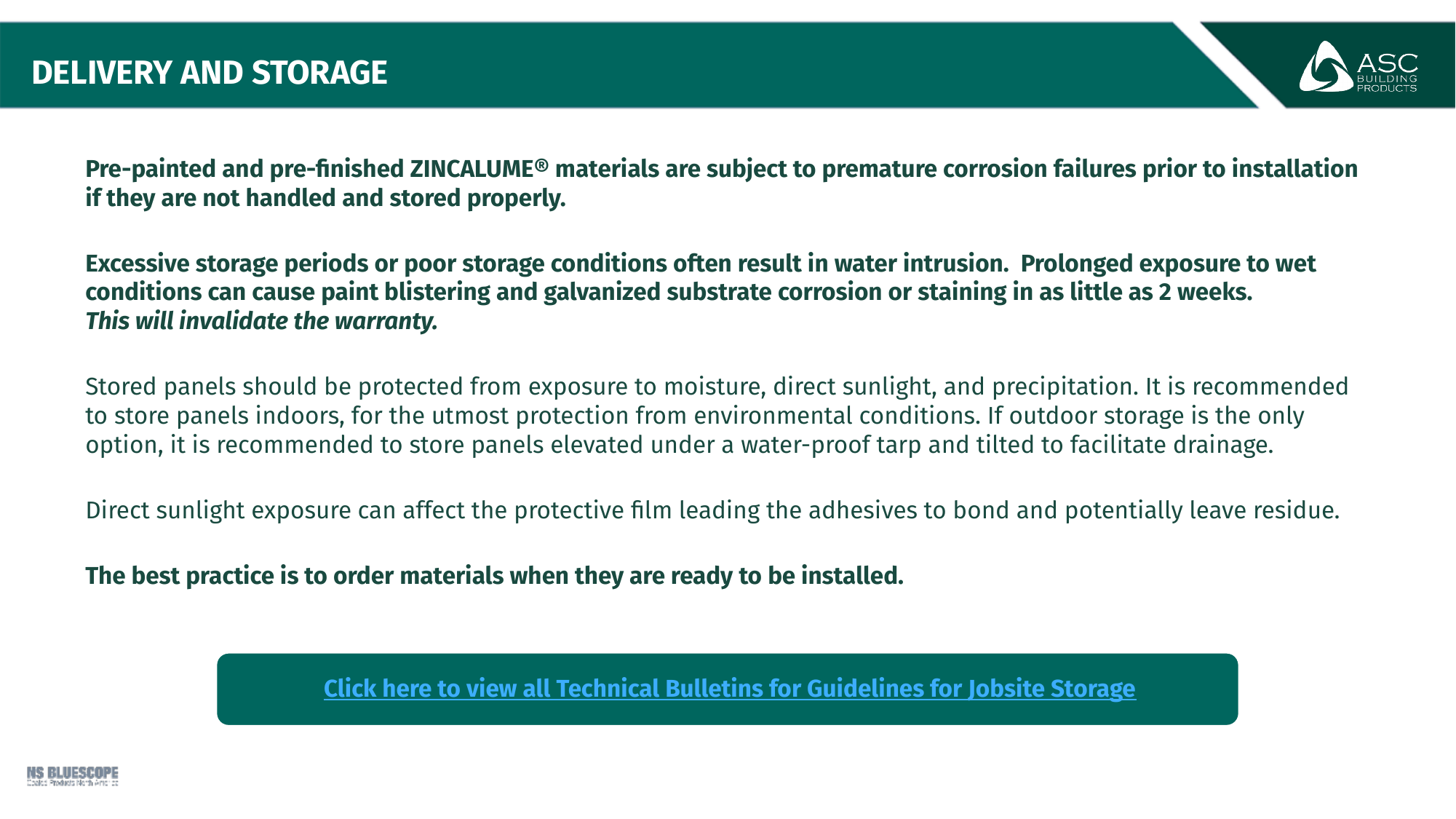

# DELIVERY AND STORAGE
Pre-painted and pre-finished ZINCALUME® materials are subject to premature corrosion failures prior to installation if they are not handled and stored properly.

Excessive storage periods or poor storage conditions often result in water intrusion.  Prolonged exposure to wet conditions can cause paint blistering and galvanized substrate corrosion or staining in as little as 2 weeks.
This will invalidate the warranty.
Stored panels should be protected from exposure to moisture, direct sunlight, and precipitation. It is recommended to store panels indoors, for the utmost protection from environmental conditions. If outdoor storage is the only option, it is recommended to store panels elevated under a water-proof tarp and tilted to facilitate drainage.
Direct sunlight exposure can affect the protective film leading the adhesives to bond and potentially leave residue.
The best practice is to order materials when they are ready to be installed.

Click here to view all Technical Bulletins for Guidelines for Jobsite Storage